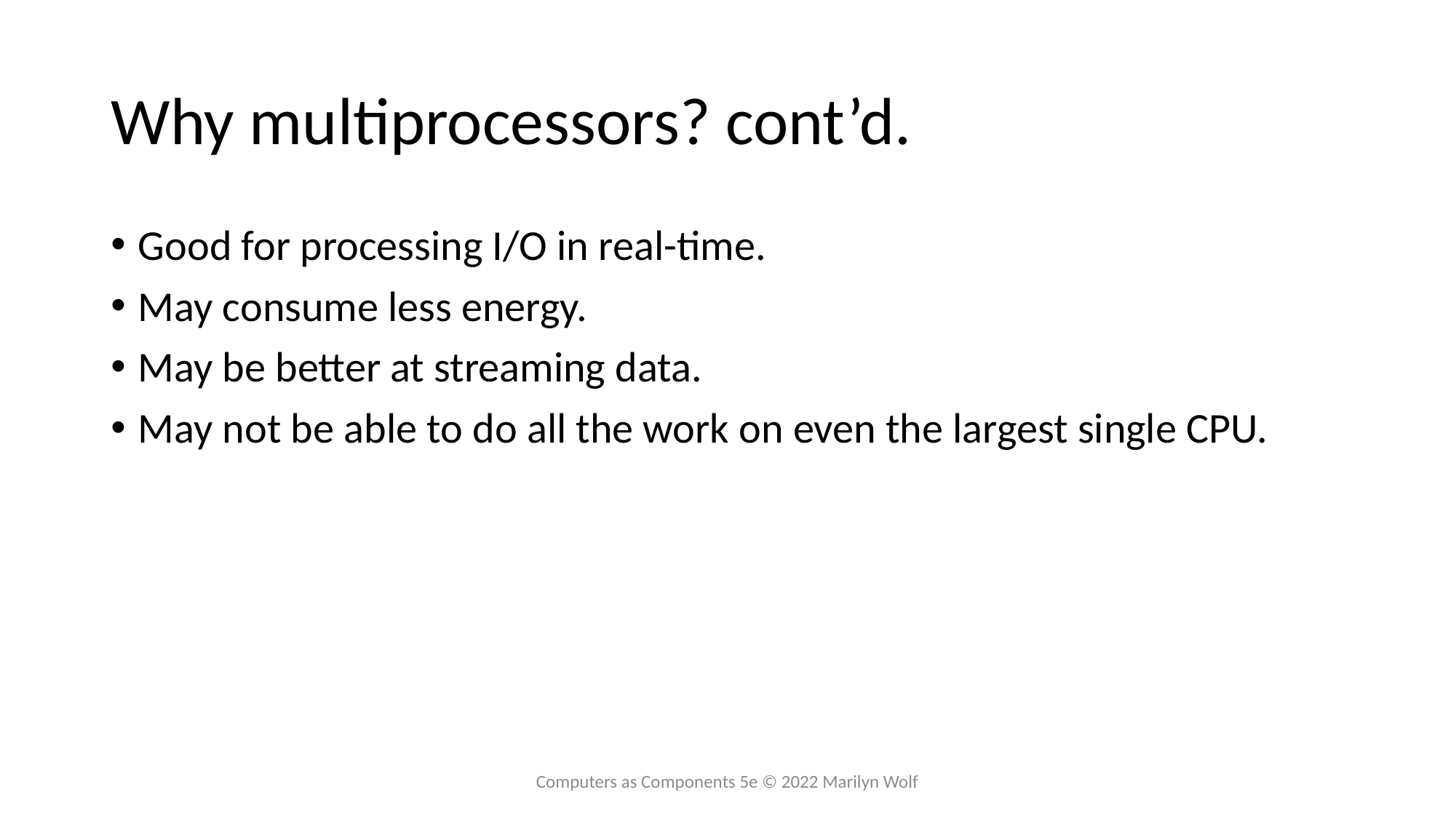

# Why multiprocessors? cont’d.
Good for processing I/O in real-time.
May consume less energy.
May be better at streaming data.
May not be able to do all the work on even the largest single CPU.
Computers as Components 5e © 2022 Marilyn Wolf